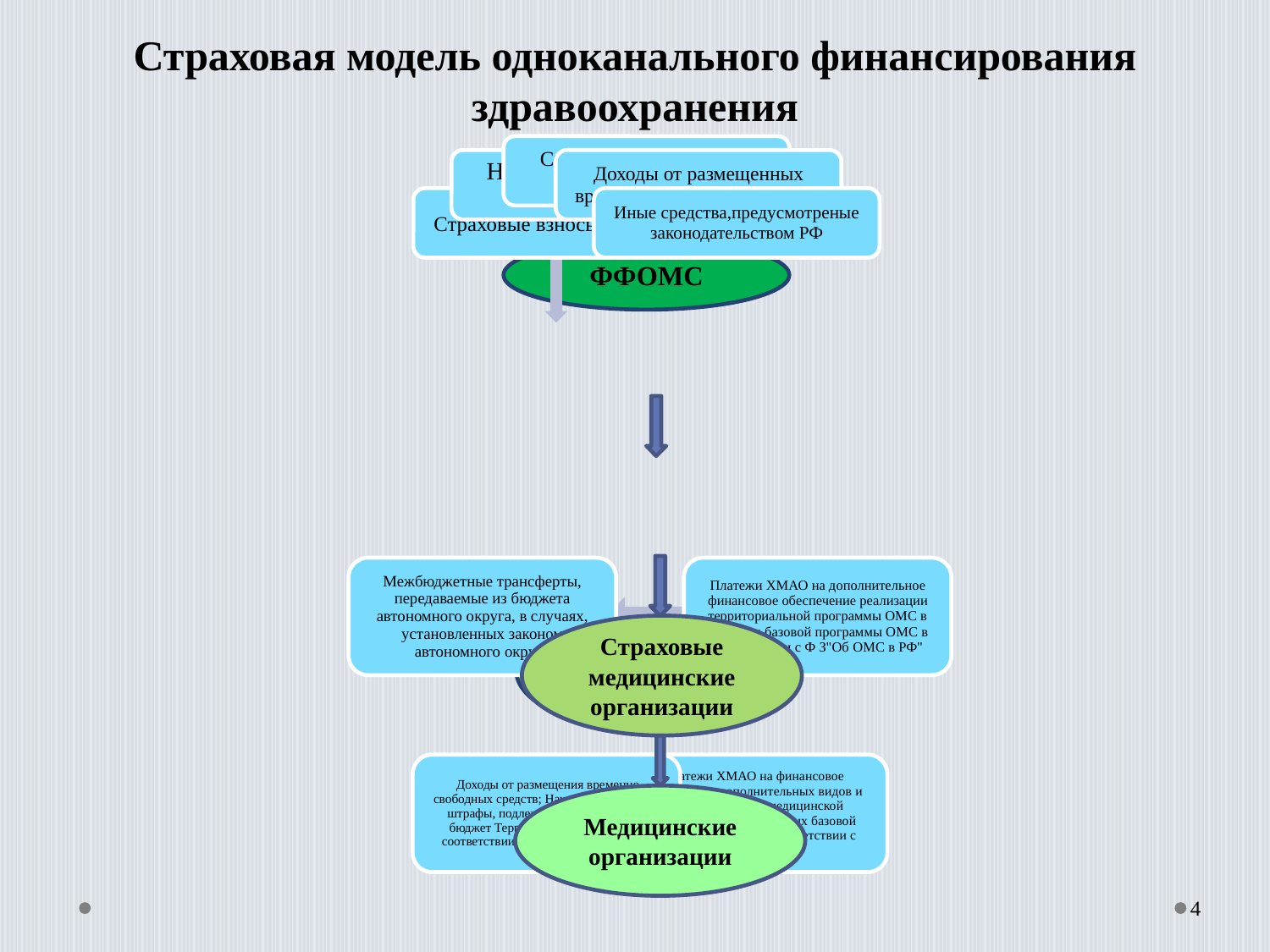

# Страховая модель одноканального финансирования здравоохранения
ФФОМС
Страховые взносы на ОМС

ТФОМС
Югры
Межбюджетные трансферты, передаваемые из бюджета автономного округа, в случаях, установленных законом автономного округа
Платежи ХМАО на дополнительное финансовое обеспечение реализации территориальной программы ОМС в пределах базовой программы ОМС в соответствии с Ф З"Об ОМС в РФ"

Страховые медицинские организации

Медицинские организации
4